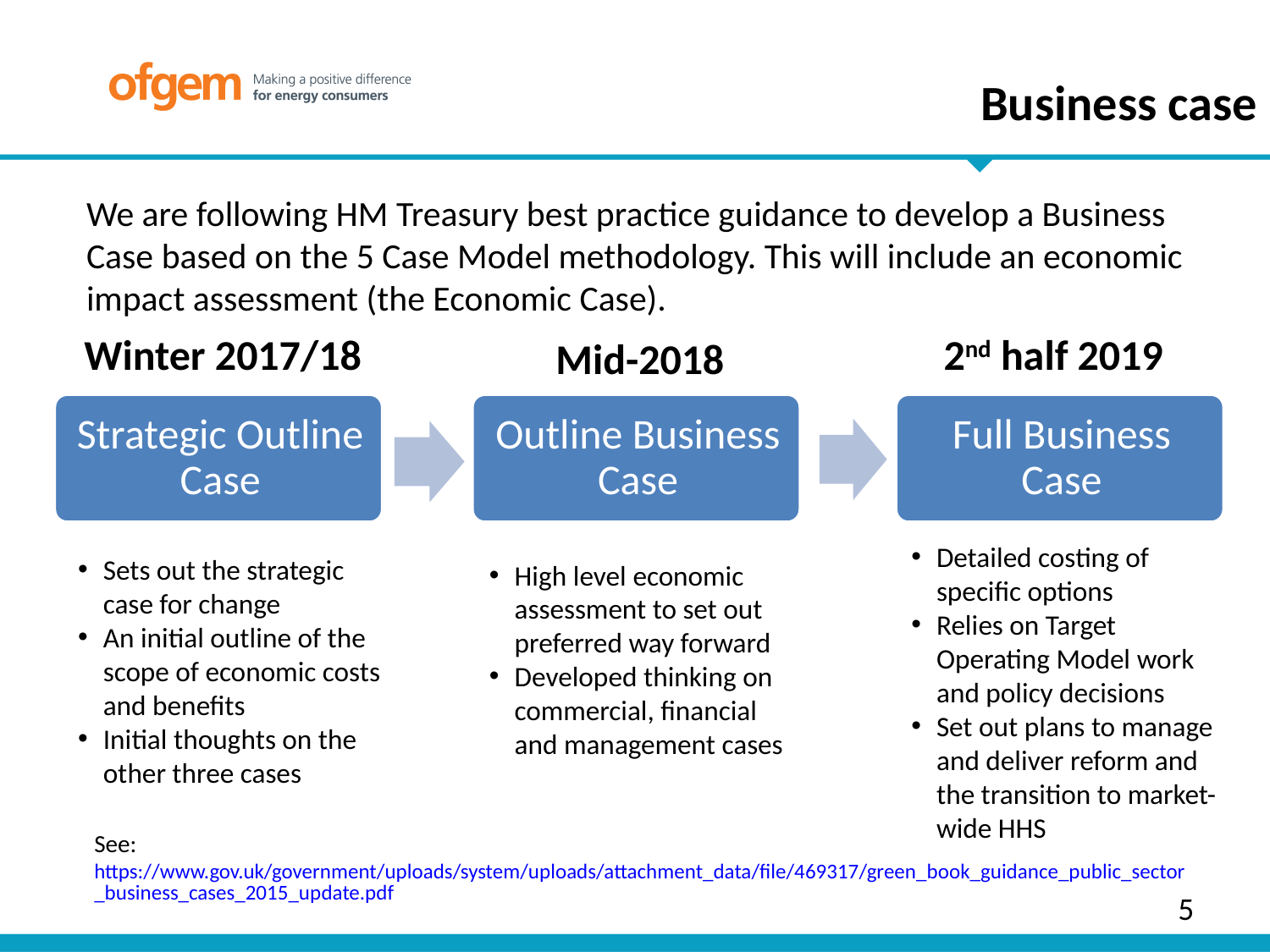

Business case
We are following HM Treasury best practice guidance to develop a Business Case based on the 5 Case Model methodology. This will include an economic impact assessment (the Economic Case).
Winter 2017/18
2nd half 2019
Mid-2018
Strategic Outline Case

Outline Business Case

Full Business Case
Detailed costing of specific options
Relies on Target Operating Model work and policy decisions
Set out plans to manage and deliver reform and the transition to market-wide HHS
Sets out the strategic case for change
An initial outline of the scope of economic costs and benefits
Initial thoughts on the other three cases

High level economic assessment to set out preferred way forward
Developed thinking on commercial, financial and management cases

See: https://www.gov.uk/government/uploads/system/uploads/attachment_data/file/469317/green_book_guidance_public_sector_business_cases_2015_update.pdf
5